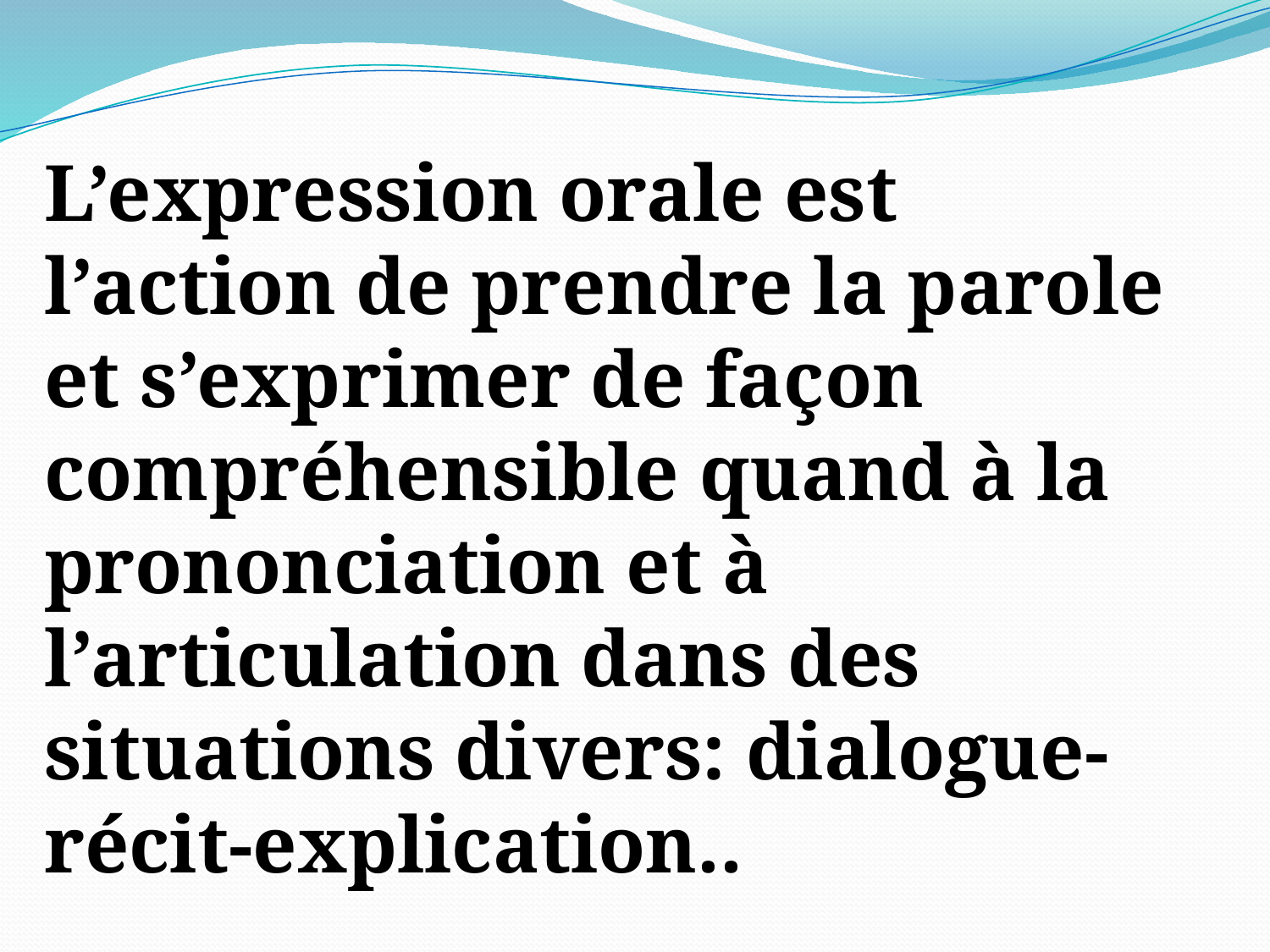

L’expression orale est l’action de prendre la parole et s’exprimer de façon compréhensible quand à la prononciation et à l’articulation dans des situations divers: dialogue- récit-explication..